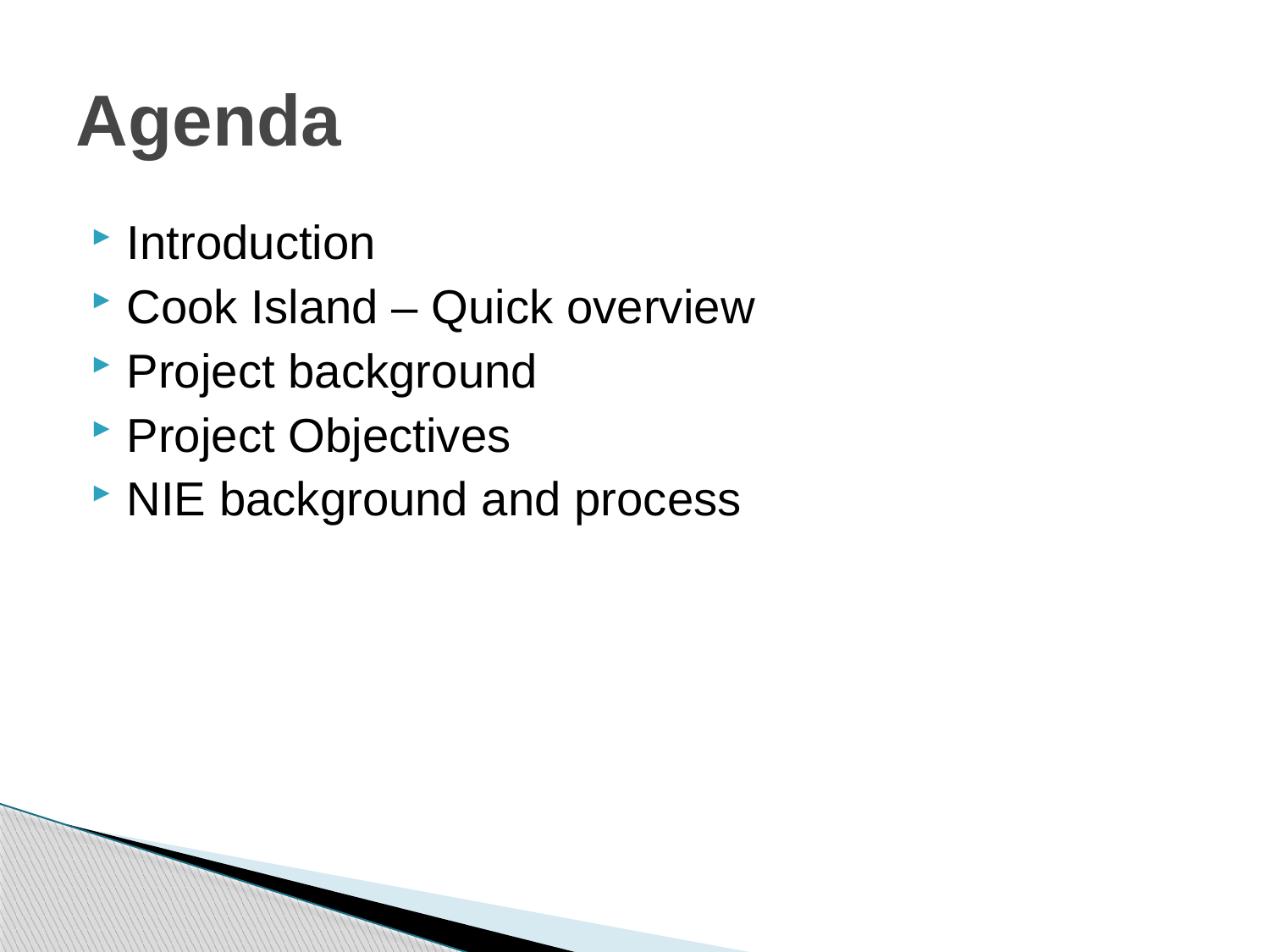

# Agenda
Introduction
Cook Island – Quick overview
Project background
Project Objectives
NIE background and process